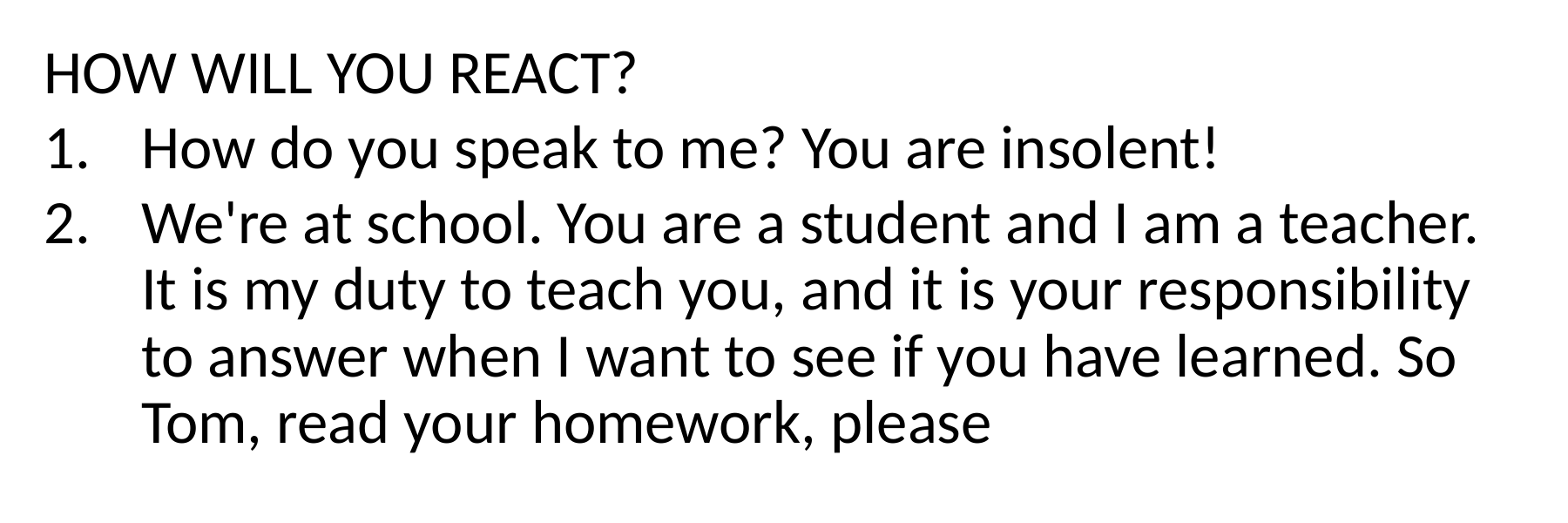

HOW WILL YOU REACT?
How do you speak to me? You are insolent!
We're at school. You are a student and I am a teacher. It is my duty to teach you, and it is your responsibility to answer when I want to see if you have learned. So Tom, read your homework, please